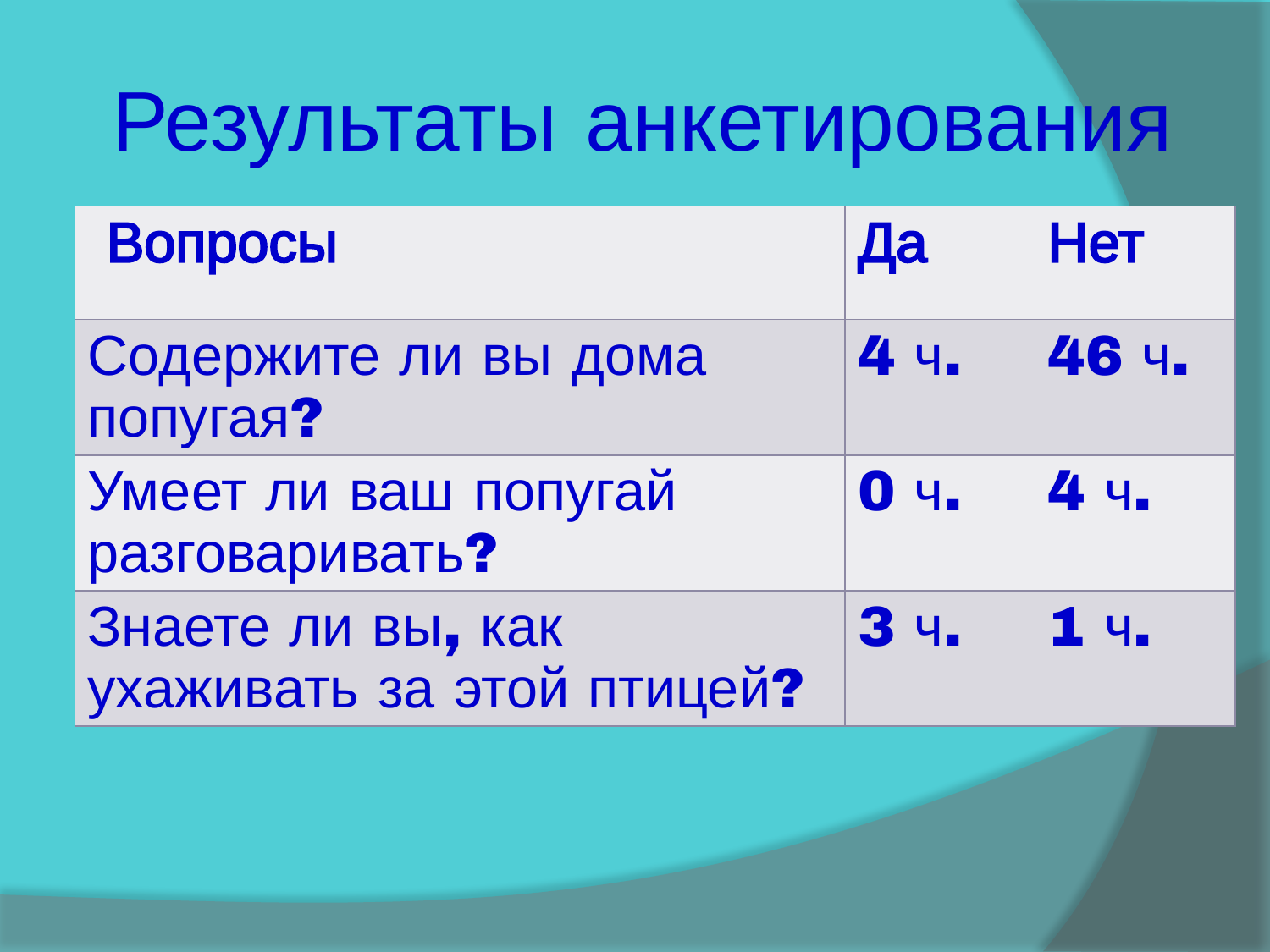

# Результаты анкетирования
| Вопросы | Да | Нет |
| --- | --- | --- |
| Содержите ли вы дома попугая? | 4 ч. | 46 ч. |
| Умеет ли ваш попугай разговаривать? | 0 ч. | 4 ч. |
| Знаете ли вы, как ухаживать за этой птицей? | 3 ч. | 1 ч. |